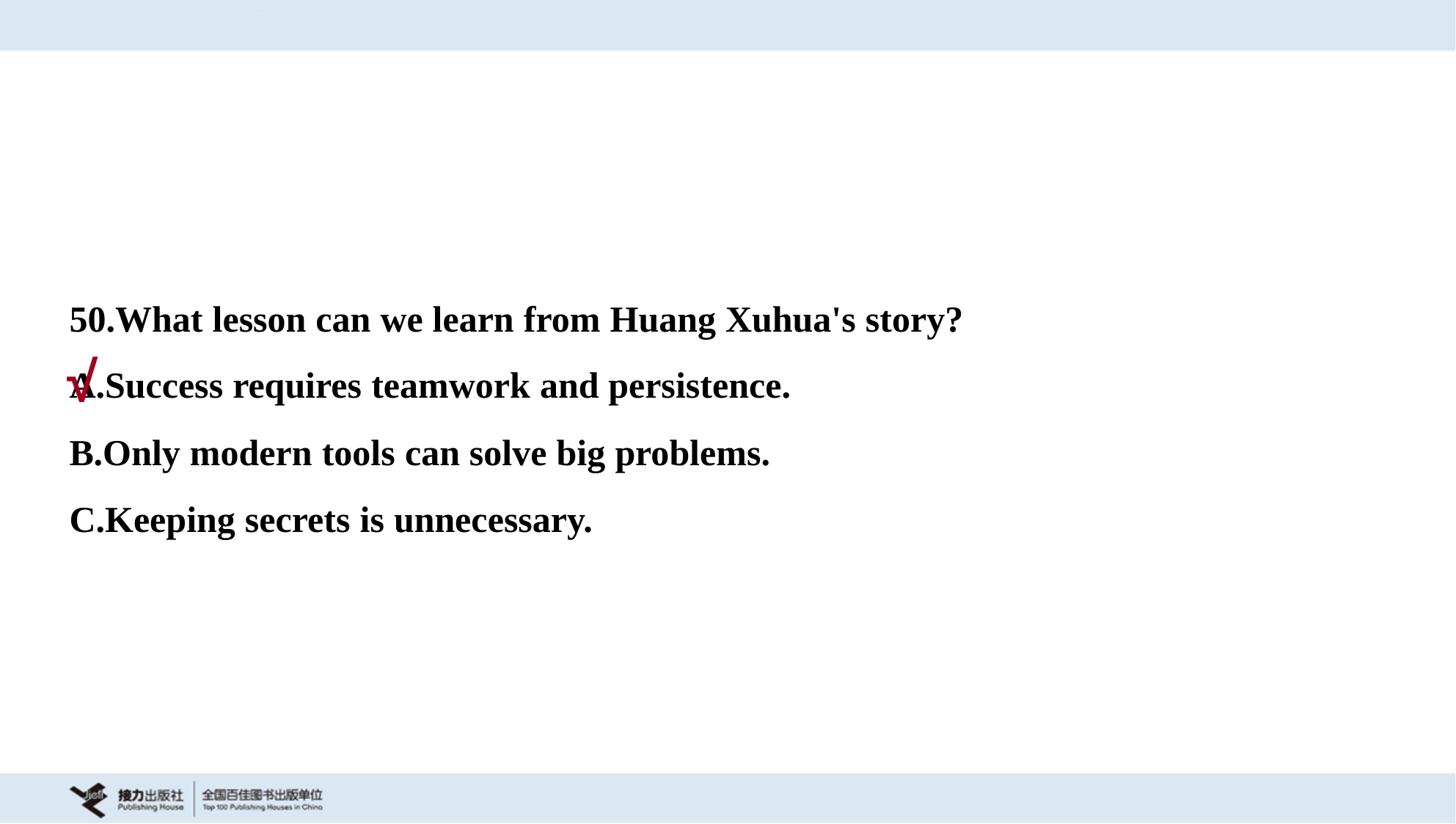

50.What lesson can we learn from Huang Xuhua's story?
A.Success requires teamwork and persistence.
B.Only modern tools can solve big problems.
C.Keeping secrets is unnecessary.
√